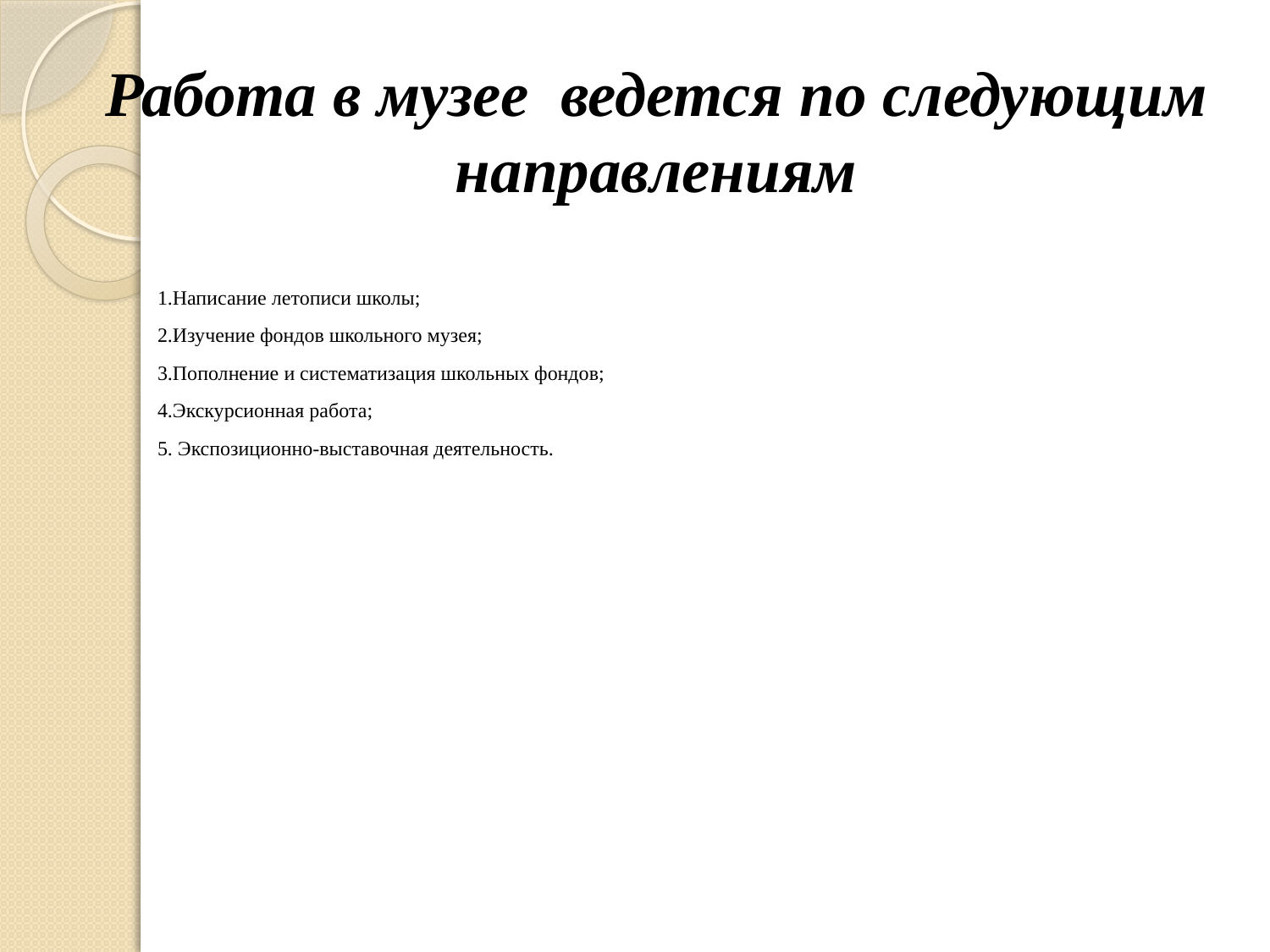

# Работа в музее  ведется по следующим направлениям
1.Написание летописи школы;
2.Изучение фондов школьного музея;
3.Пополнение и систематизация школьных фондов;
4.Экскурсионная работа;
5. Экспозиционно-выставочная деятельность.